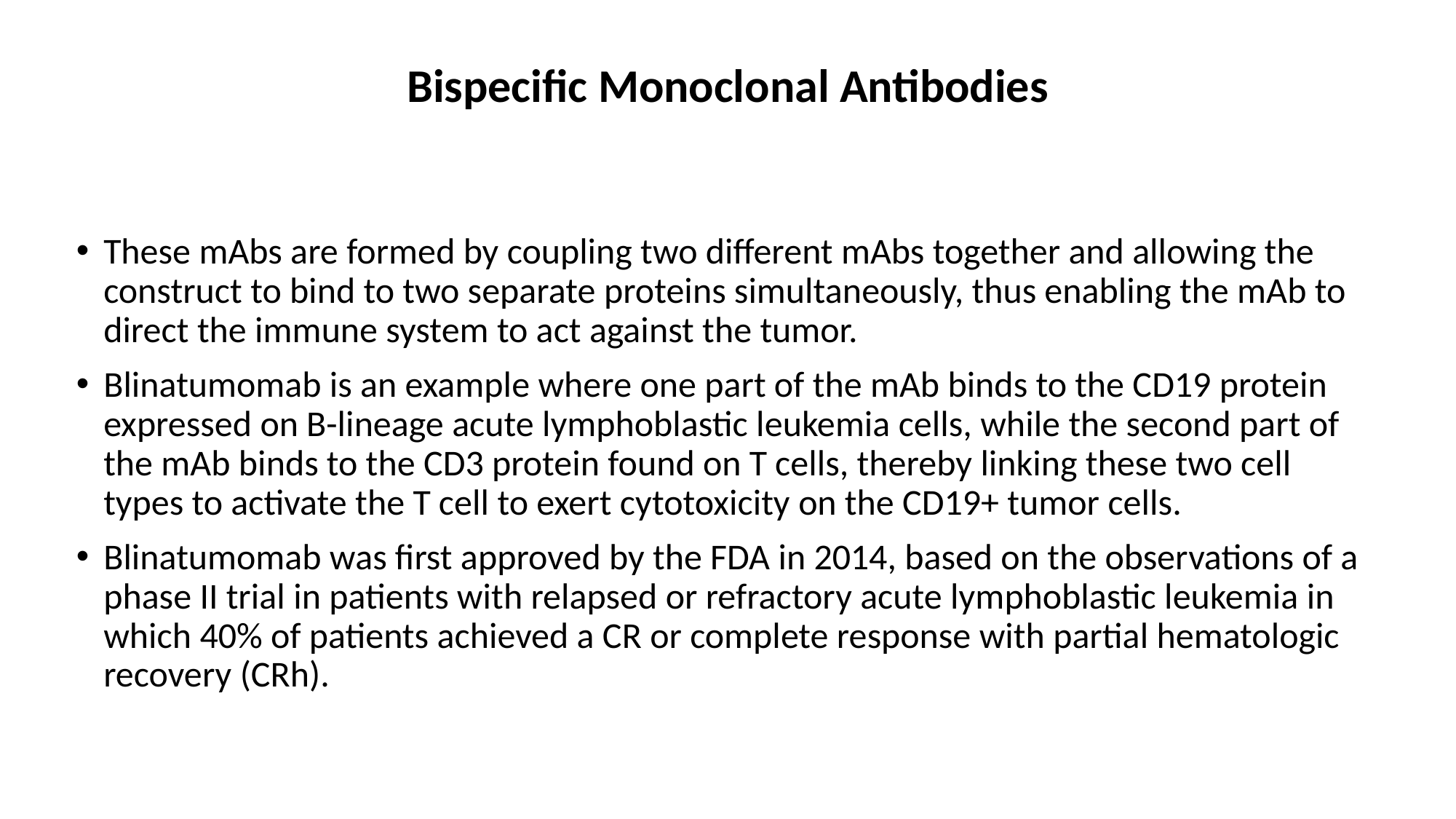

# Bispecific Monoclonal Antibodies

These mAbs are formed by coupling two different mAbs together and allowing the construct to bind to two separate proteins simultaneously, thus enabling the mAb to direct the immune system to act against the tumor.
Blinatumomab is an example where one part of the mAb binds to the CD19 protein expressed on B-lineage acute lymphoblastic leukemia cells, while the second part of the mAb binds to the CD3 protein found on T cells, thereby linking these two cell types to activate the T cell to exert cytotoxicity on the CD19+ tumor cells.
Blinatumomab was first approved by the FDA in 2014, based on the observations of a phase II trial in patients with relapsed or refractory acute lymphoblastic leukemia in which 40% of patients achieved a CR or complete response with partial hematologic recovery (CRh).